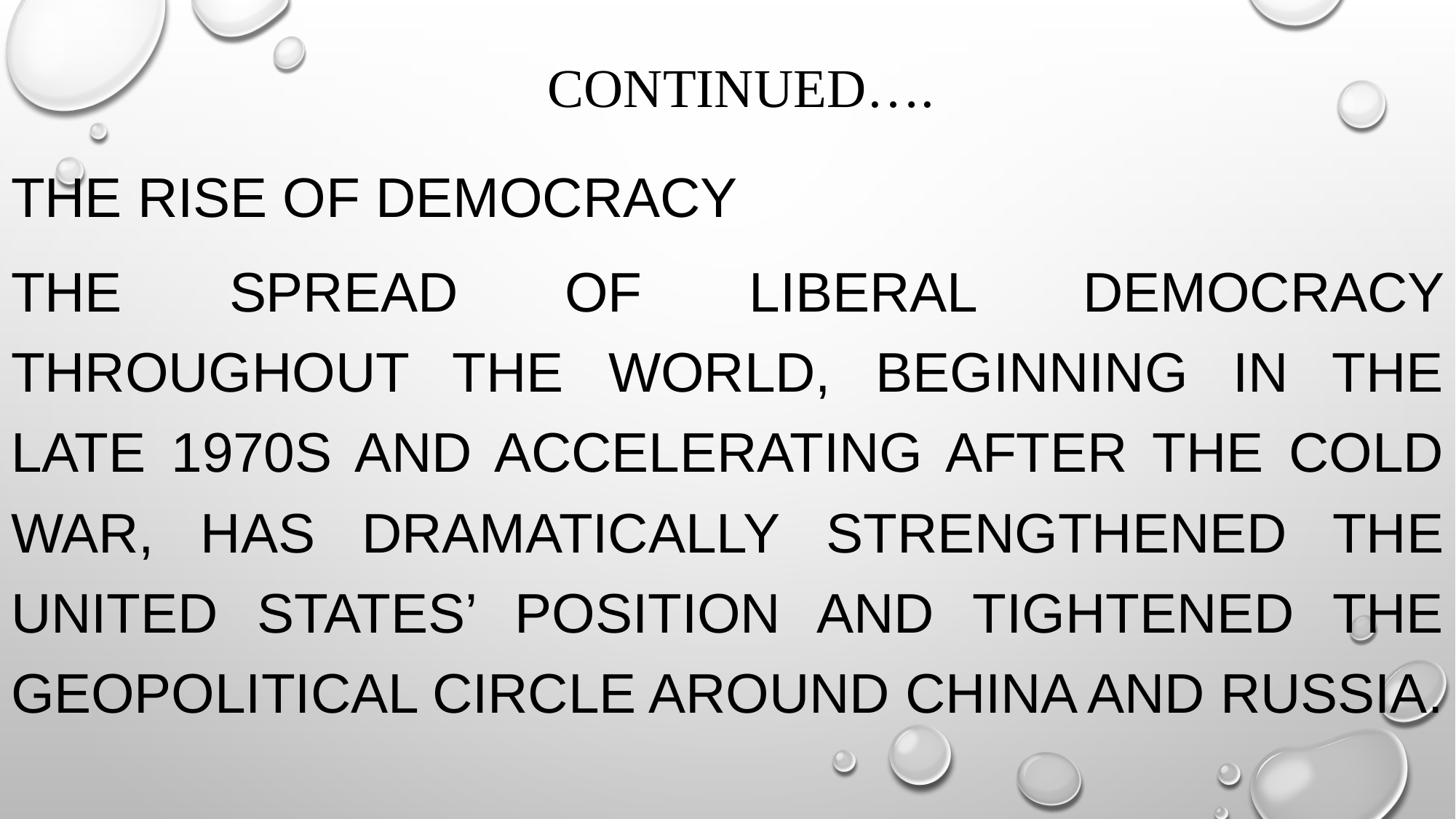

# continued….
THE RISE OF DEMOCRACY
the spread of liberal democracy throughout the world, beginning in the late 1970s and accelerating after the Cold War, has dramatically strengthened the United States’ position and tightened the geopolitical circle around China and Russia.